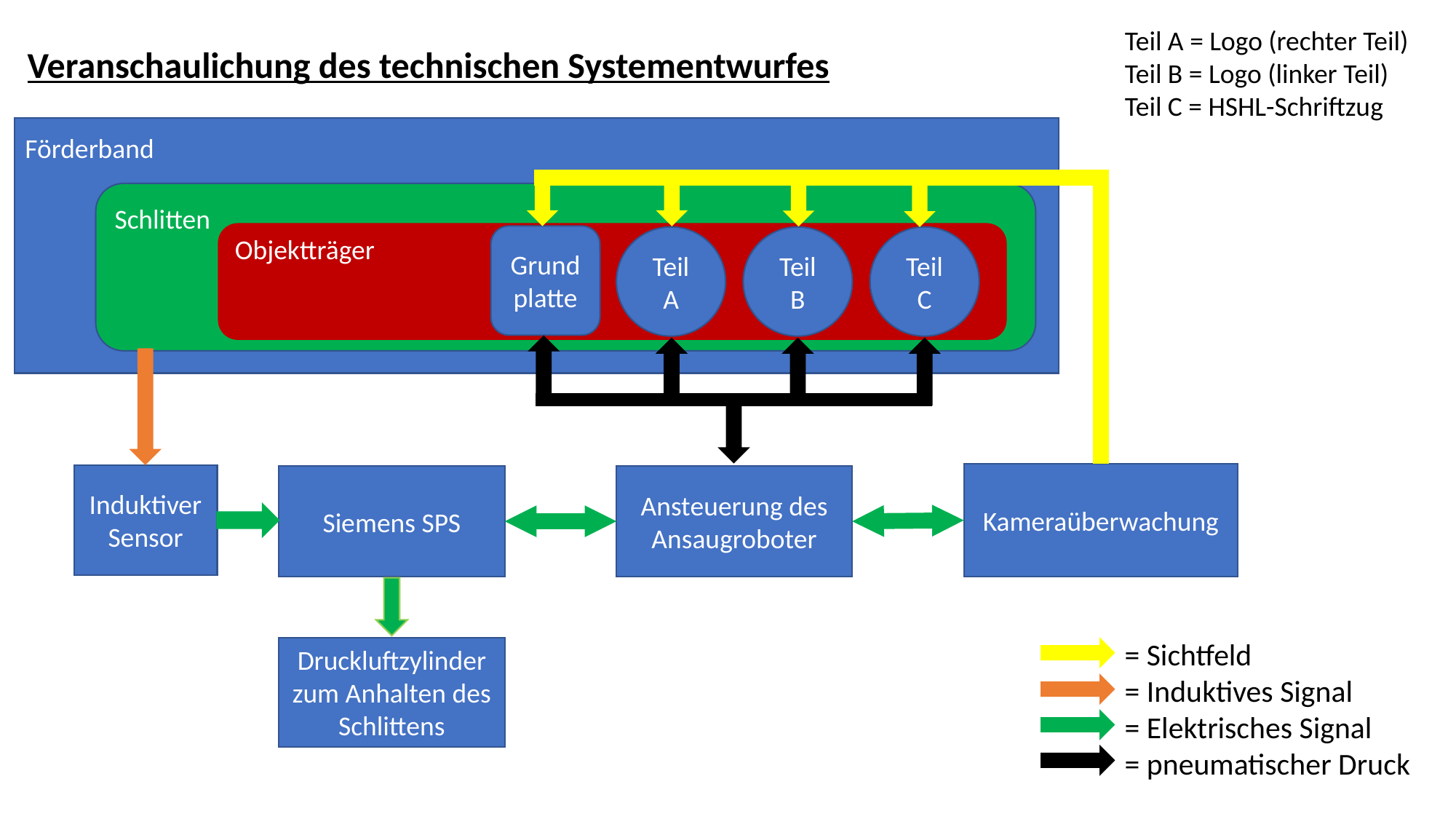

Teil A = Logo (rechter Teil)
Teil B = Logo (linker Teil)
Teil C = HSHL-Schriftzug
Veranschaulichung des technischen Systementwurfes
Förderband

Schlitten

Objektträger

Grundplatte
Teil B
Teil C
Teil A

Kameraüberwachung
Induktiver Sensor
Ansteuerung des Ansaugroboter
Siemens SPS

= Sichtfeld
= Induktives Signal
= Elektrisches Signal
= pneumatischer Druck
Druckluftzylinder zum Anhalten des Schlittens